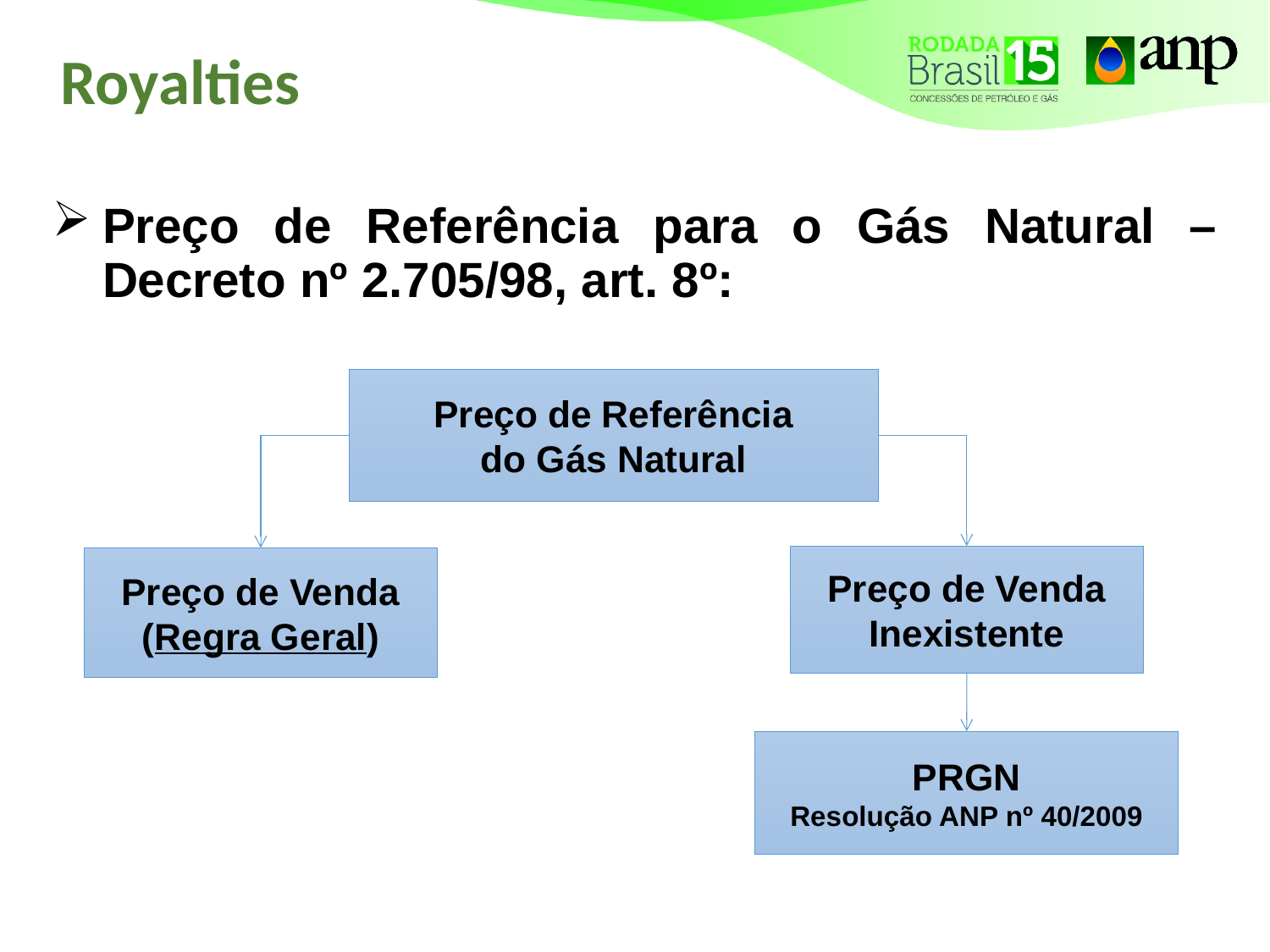

# Royalties
Preço de Referência para o Gás Natural – Decreto nº 2.705/98, art. 8º:
Preço de Referência
do Gás Natural
Preço de Venda
Inexistente
Preço de Venda
(Regra Geral)
PRGN
Resolução ANP nº 40/2009